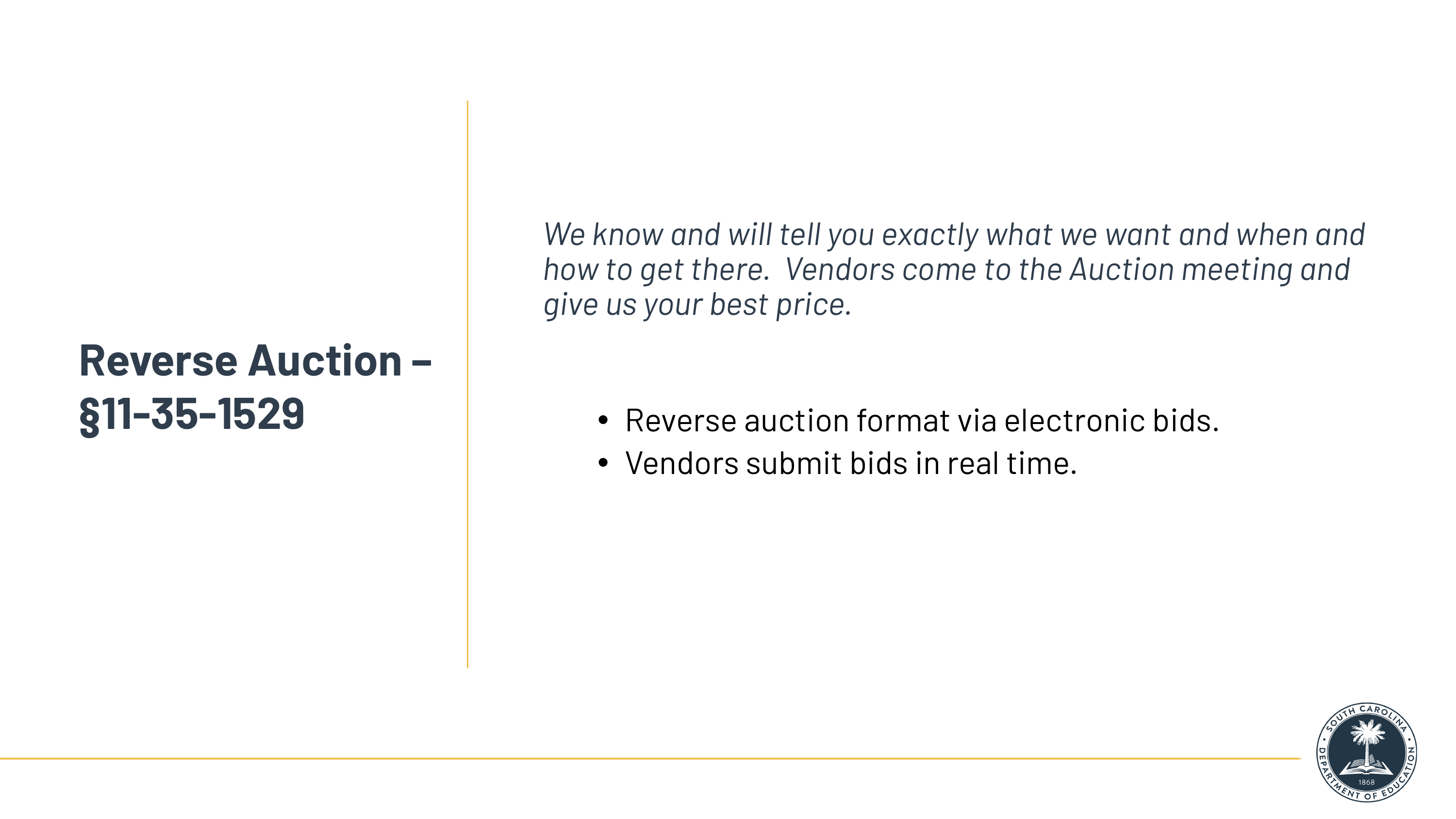

# Reverse Auction – §11-35-1529
We know and will tell you exactly what we want and when and how to get there.  Vendors come to the Auction meeting and give us your best price.

Reverse auction format via electronic bids.
Vendors submit bids in real time.